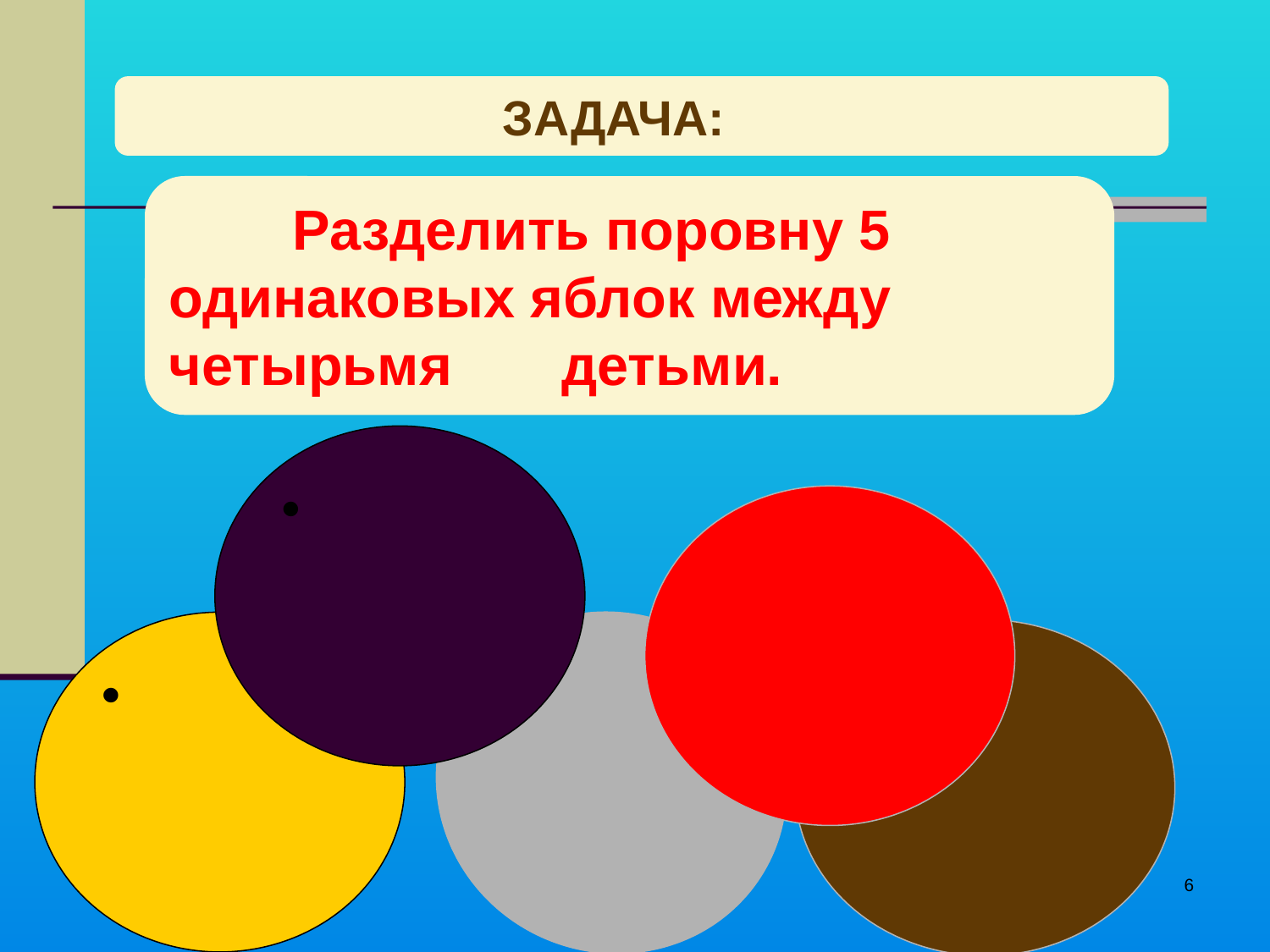

ЗАДАЧА:
         Разделить поровну 5    одинаковых яблок между        четырьмя       детьми.

2
6